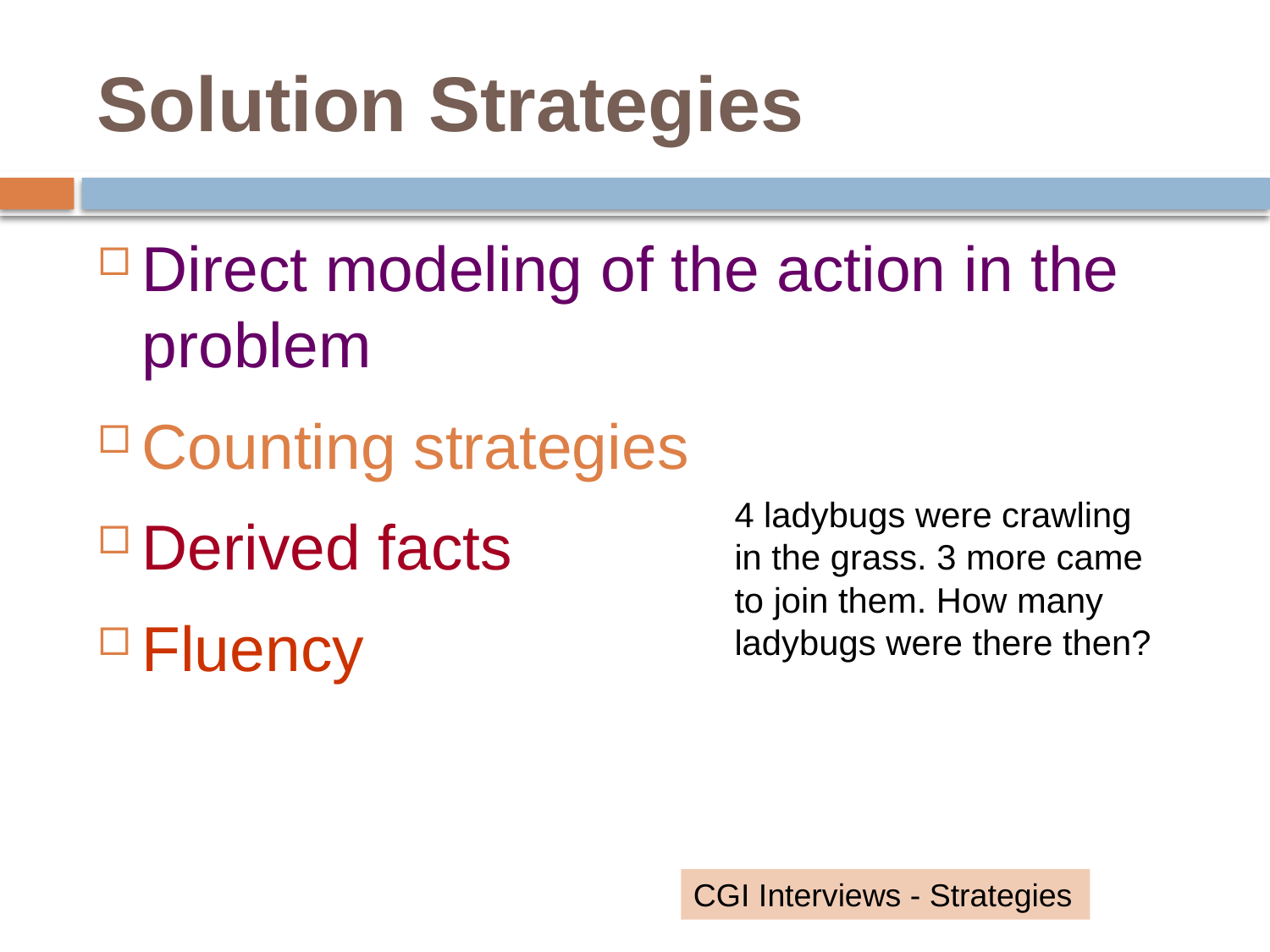

# Solution Strategies
Direct modeling of the action in the problem
Counting strategies
Derived facts
Fluency

4 ladybugs were crawling in the grass. 3 more came to join them. How many ladybugs were there then?
CGI Interviews - Strategies